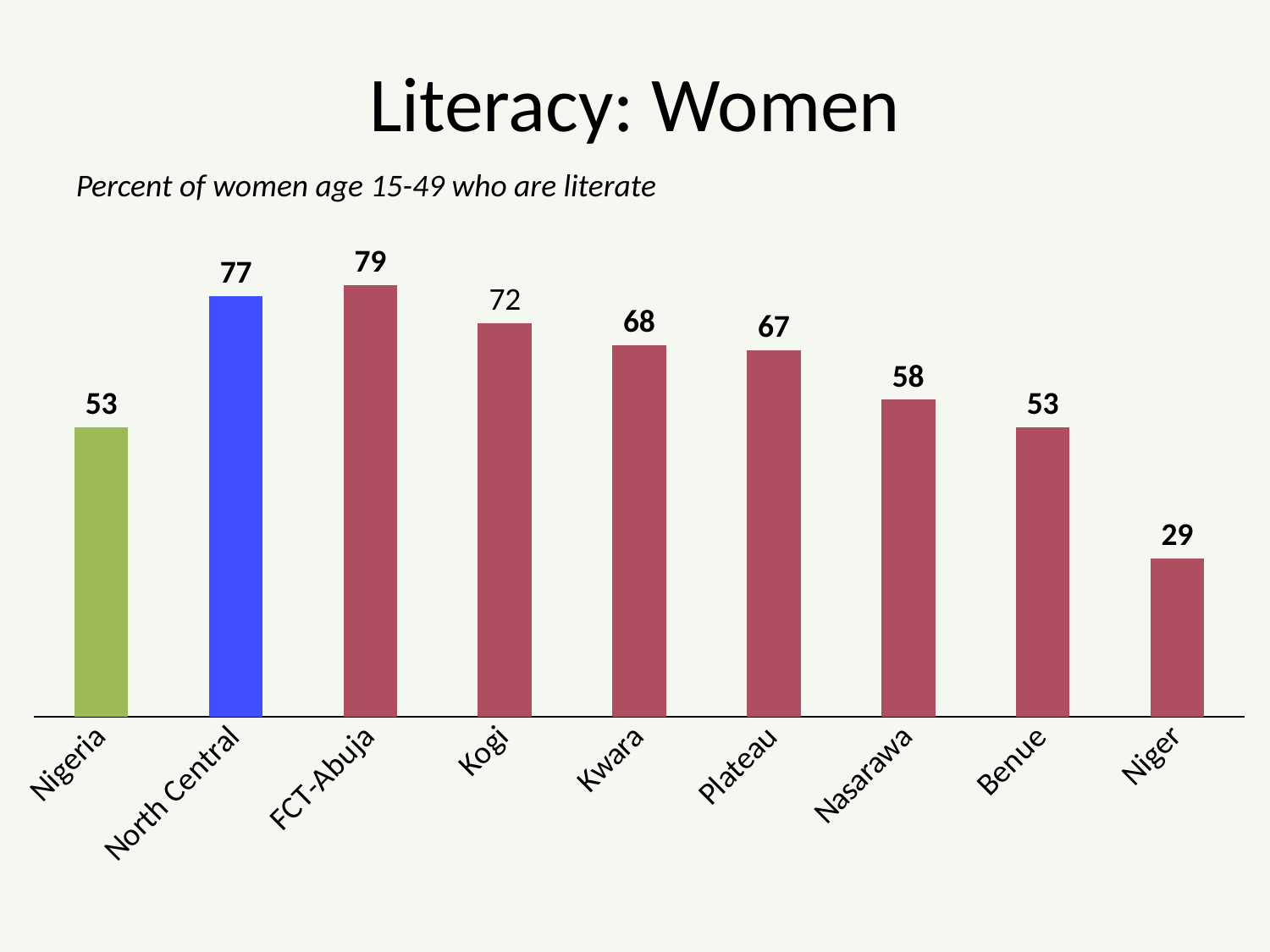

# Literacy: Women
Percent of women age 15-49 who are literate

### Chart

| Category | Women |
|---|---|
| Nigeria | 53.0 |
| North Central | 77.0 |
| FCT-Abuja | 79.0 |
| Kogi | 72.0 |
| Kwara | 68.0 |
| Plateau | 67.0 |
| Nasarawa | 58.0 |
| Benue | 53.0 |
| Niger | 29.0 |